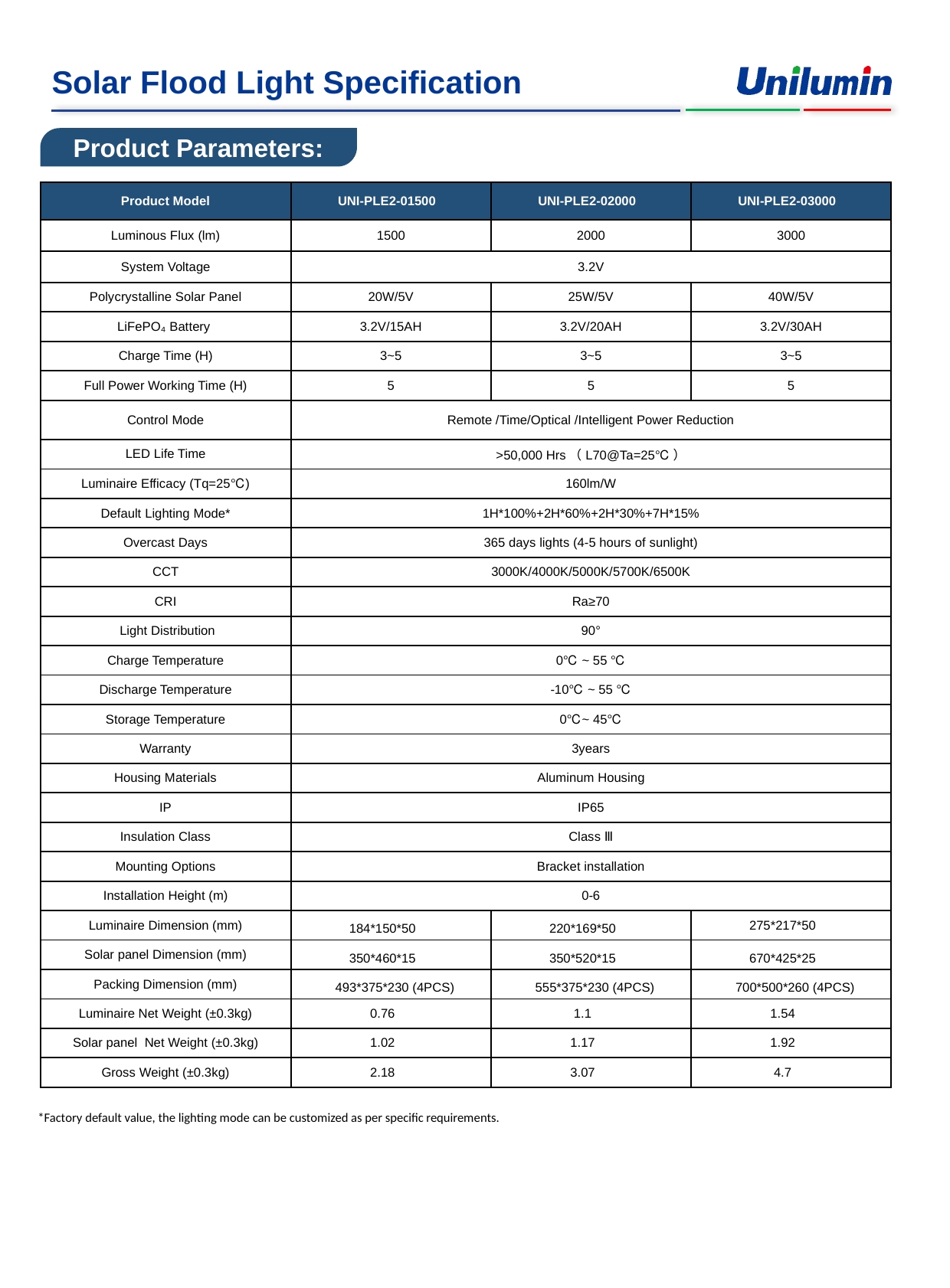

Product Parameters:
| Product Model | UNI-PLE2-01500 | UNI-PLE2-02000 | UNI-PLE2-03000 |
| --- | --- | --- | --- |
| Luminous Flux (lm) | 1500 | 2000 | 3000 |
| System Voltage | 3.2V |  |  |
| Polycrystalline Solar Panel | 20W/5V | 25W/5V | 40W/5V |
| LiFePO₄ Battery | 3.2V/15AH | 3.2V/20AH | 3.2V/30AH |
| Charge Time (H) | 3~5 | 3~5 | 3~5 |
| Full Power Working Time (H) | 5 | 5 | 5 |
| Control Mode | Remote /Time/Optical /Intelligent Power Reduction |  |  |
| LED Life Time | >50,000 Hrs（L70@Ta=25℃） |  |  |
| Luminaire Efficacy (Tq=25℃) | 160lm/W |  |  |
| Default Lighting Mode\* | 1H\*100%+2H\*60%+2H\*30%+7H\*15% |  |  |
| Overcast Days | 365 days lights (4-5 hours of sunlight) |  |  |
| CCT | 3000K/4000K/5000K/5700K/6500K |  |  |
| CRI | Ra≥70 |  |  |
| Light Distribution | 90° |  |  |
| Charge Temperature | 0℃ ~ 55 ℃ |  |  |
| Discharge Temperature | -10℃ ~ 55 ℃ |  |  |
| Storage Temperature | 0℃~ 45℃ |  |  |
| Warranty | 3years |  |  |
| Housing Materials | Aluminum Housing |  |  |
| IP | IP65 |  |  |
| Insulation Class | Class Ⅲ |  |  |
| Mounting Options | Bracket installation |  |  |
| Installation Height (m) | 0-6 |  |  |
| Luminaire Dimension (mm) | 184\*150\*50 | 220\*169\*50 | 275\*217\*50 |
| Solar panel Dimension (mm) | 350\*460\*15 | 350\*520\*15 | 670\*425\*25 |
| Packing Dimension (mm) | 493\*375\*230 (4PCS) | 555\*375\*230 (4PCS) | 700\*500\*260 (4PCS) |
| Luminaire Net Weight (±0.3kg) | 0.76 | 1.1 | 1.54 |
| Solar panel Net Weight (±0.3kg) | 1.02 | 1.17 | 1.92 |
| Gross Weight (±0.3kg) | 2.18 | 3.07 | 4.7 |
*Factory default value, the lighting mode can be customized as per specific requirements.